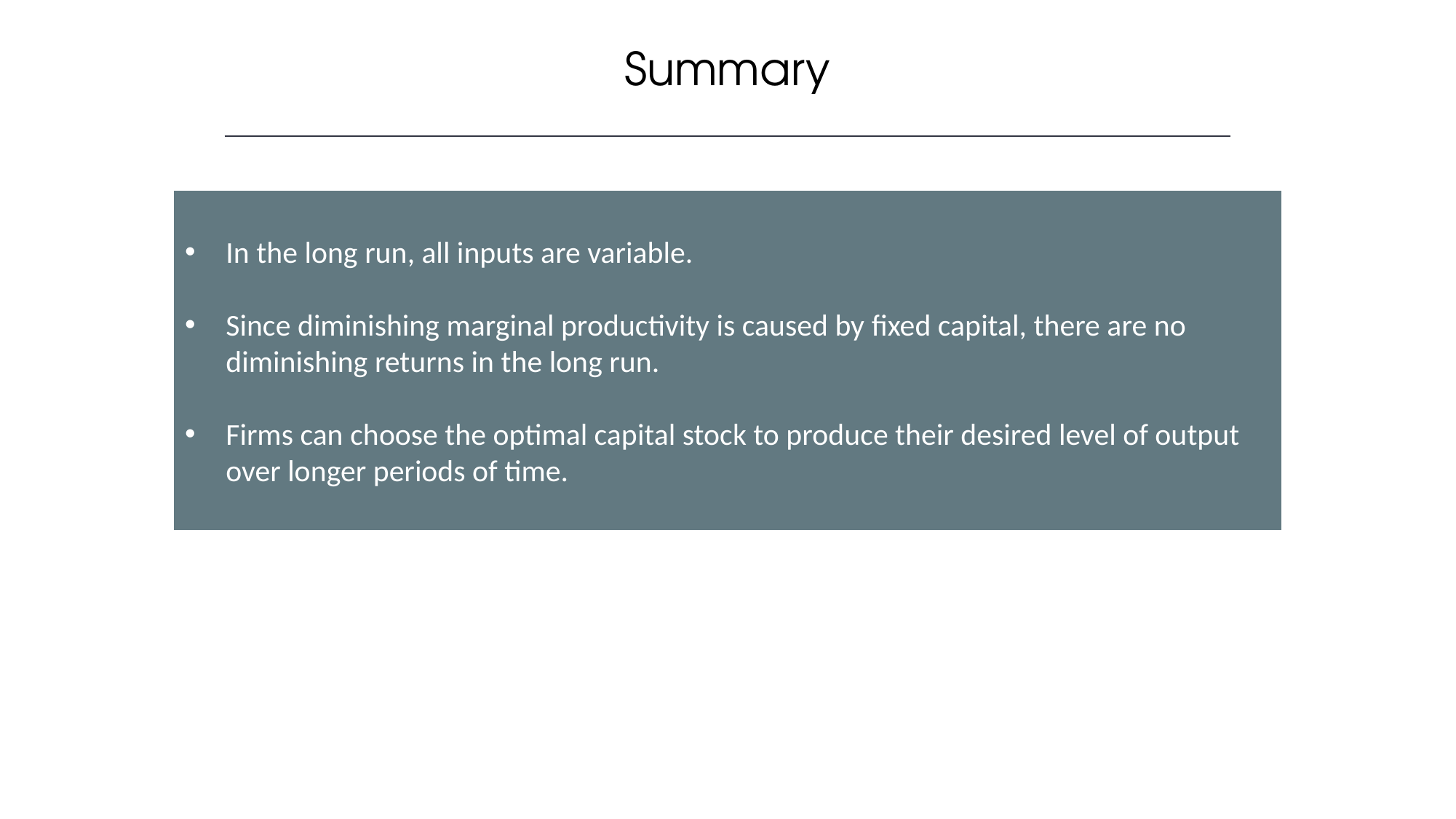

Summary
HAWKES LEARNING

In the long run, all inputs are variable.

Since diminishing marginal productivity is caused by fixed capital, there are no diminishing returns in the long run.

Firms can choose the optimal capital stock to produce their desired level of output over longer periods of time.